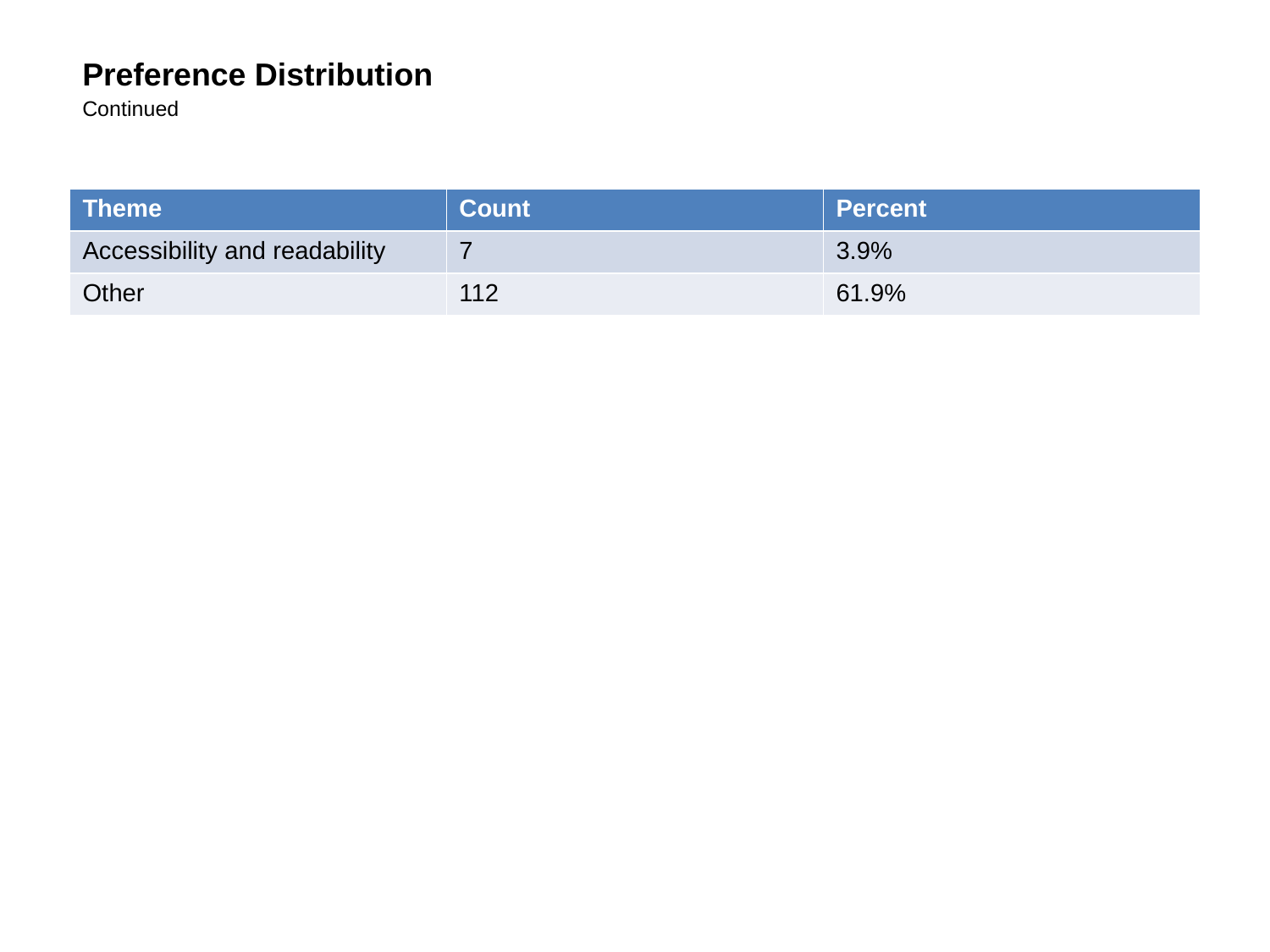

Preference Distribution
Continued
| Theme | Count | Percent |
| --- | --- | --- |
| Accessibility and readability | 7 | 3.9% |
| Other | 112 | 61.9% |